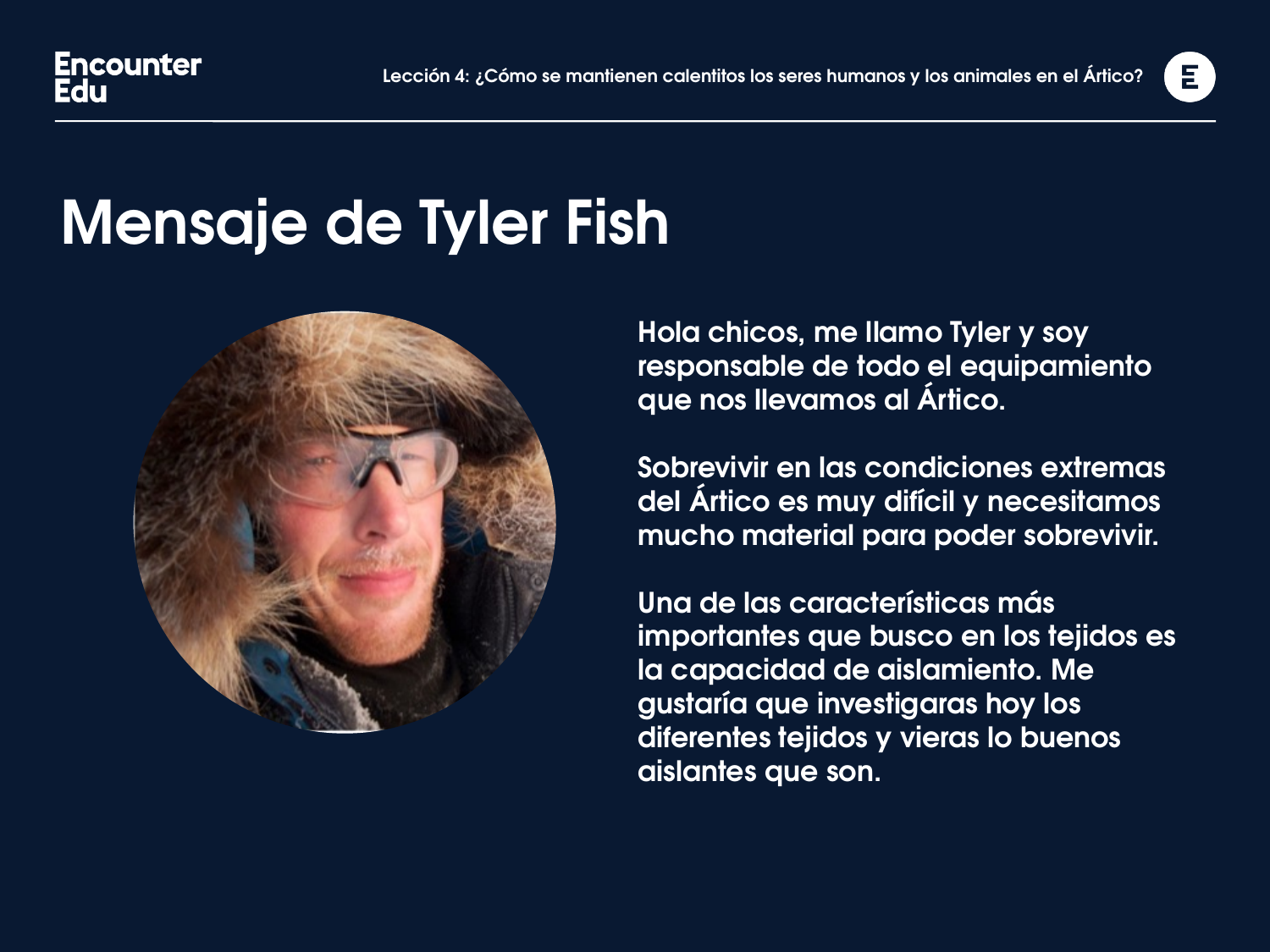

# Lección 4: ¿Cómo se mantienen calentitos los seres humanos y los animales en el Ártico?
Mensaje de Tyler Fish

Hola chicos, me llamo Tyler y soy responsable de todo el equipamiento que nos llevamos al Ártico.

Sobrevivir en las condiciones extremas del Ártico es muy difícil y necesitamos mucho material para poder sobrevivir.
Una de las características más importantes que busco en los tejidos es la capacidad de aislamiento. Me gustaría que investigaras hoy los diferentes tejidos y vieras lo buenos aislantes que son.